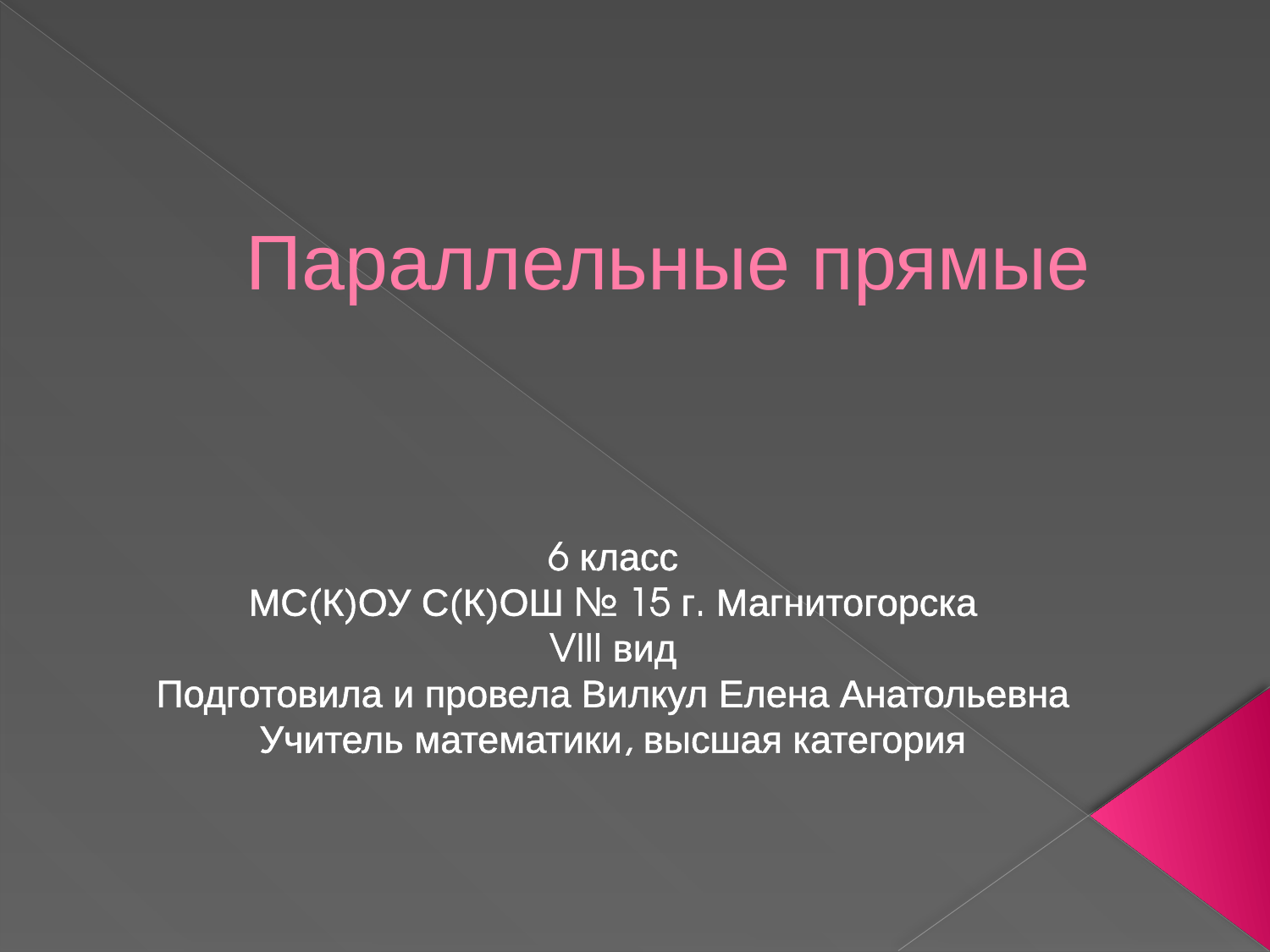

# Параллельные прямые
6 класс
МС(К)ОУ С(К)ОШ № 15 г. Магнитогорска
VIII вид
Подготовила и провела Вилкул Елена Анатольевна
Учитель математики, высшая категория